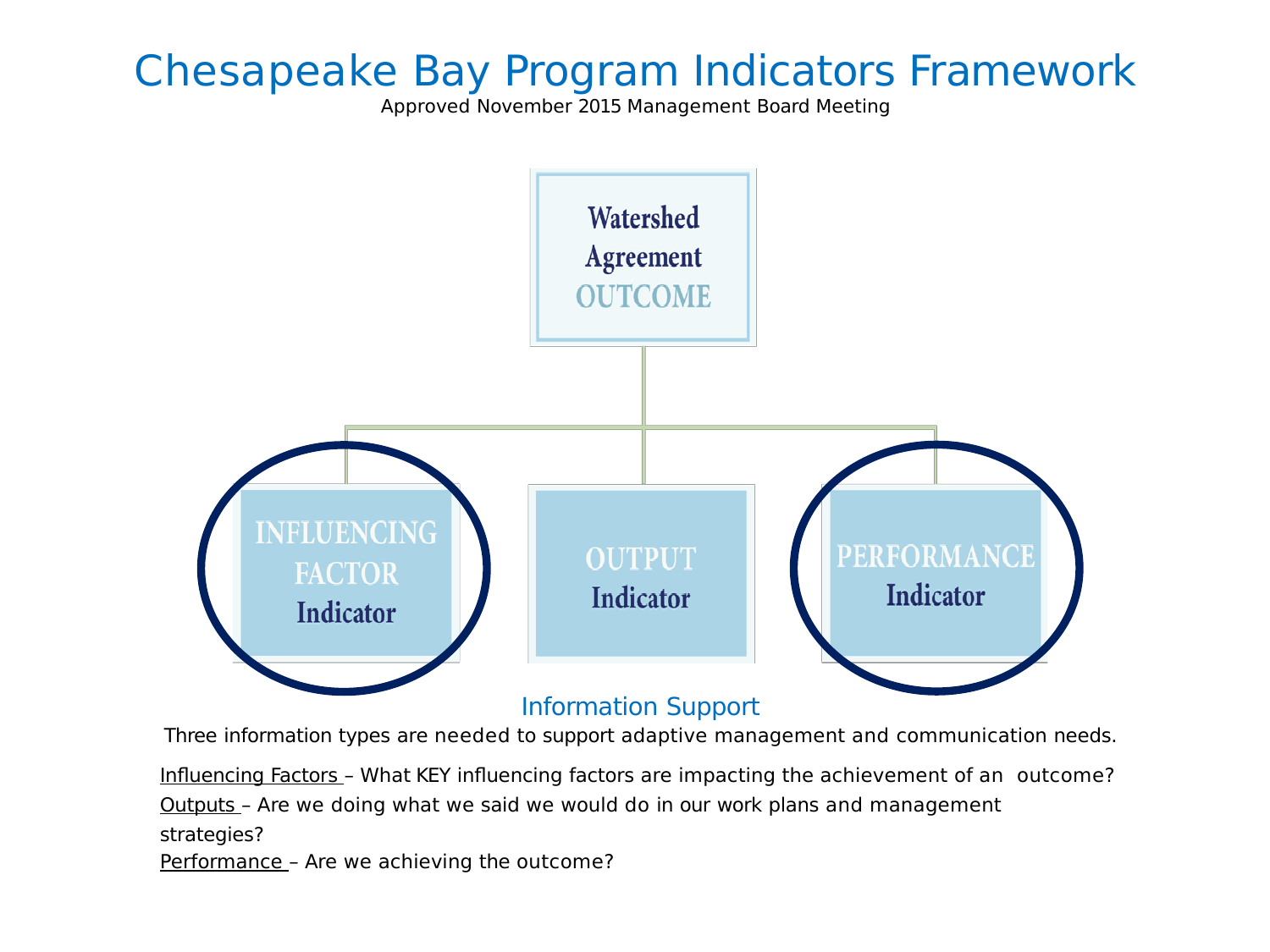

Chesapeake Bay Program Indicators Framework
Approved November 2015 Management Board Meeting

Information Support
Three information types are needed to support adaptive management and communication needs.
Influencing Factors – What KEY influencing factors are impacting the achievement of an  outcome?
Outputs – Are we doing what we said we would do in our work plans and management  strategies?
Performance – Are we achieving the outcome?